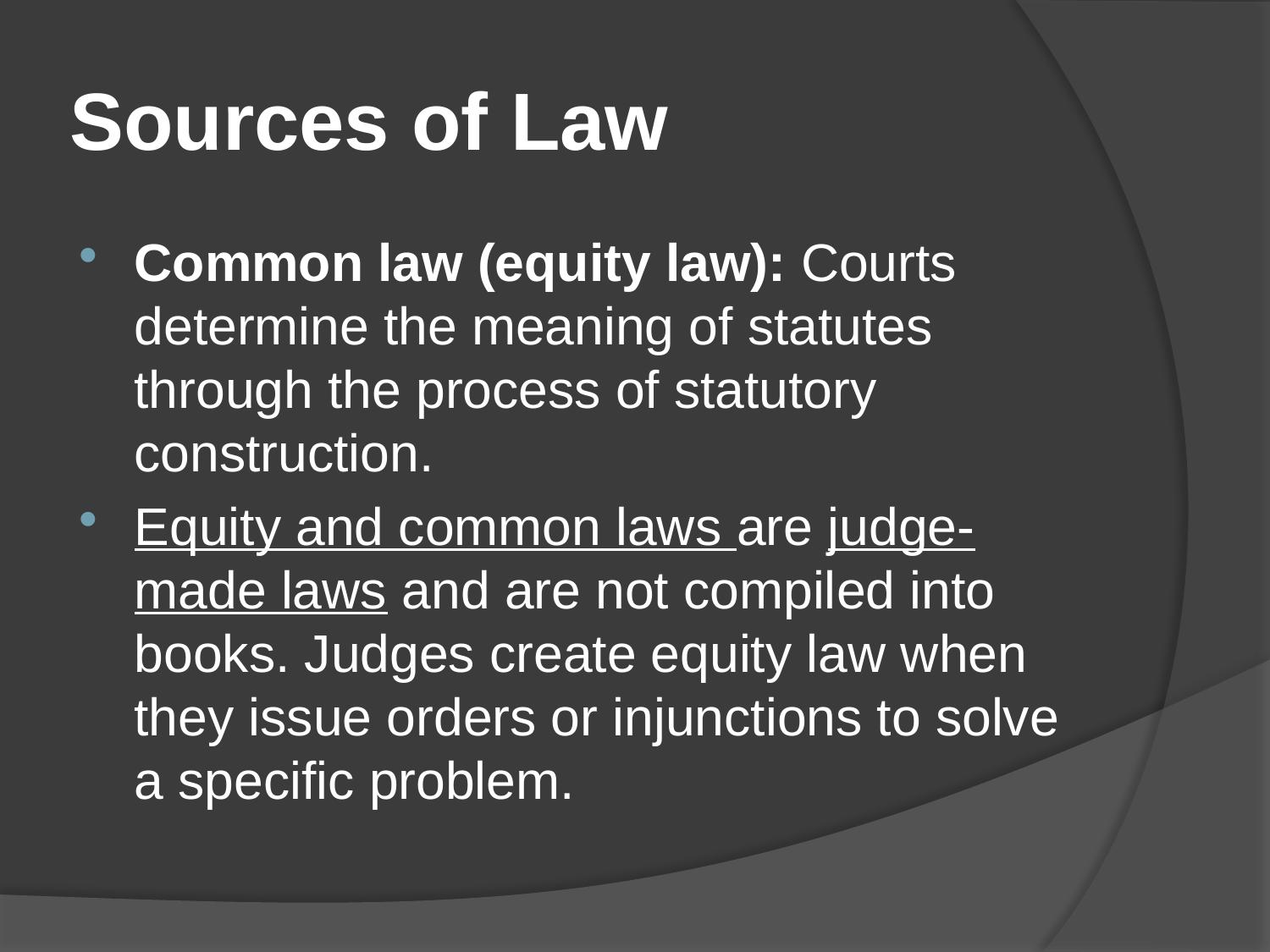

# Sources of Law
Common law (equity law): Courts determine the meaning of statutes through the process of statutory construction.
Equity and common laws are judge-made laws and are not compiled into books. Judges create equity law when they issue orders or injunctions to solve a specific problem.